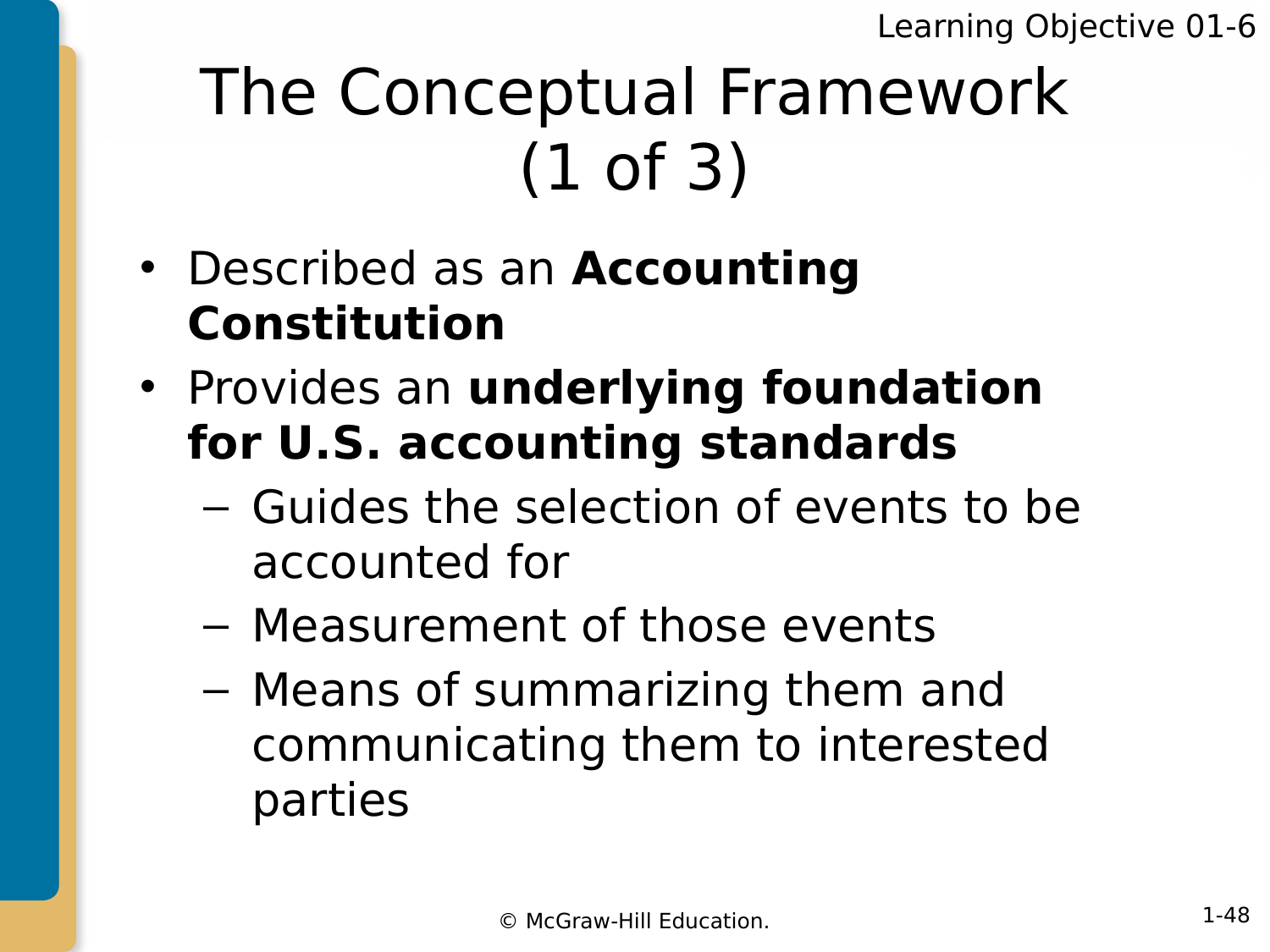

Learning Objective 01-6
# The Conceptual Framework (1 of 3)
Described as an Accounting Constitution
Provides an underlying foundation for U.S. accounting standards
Guides the selection of events to be accounted for
Measurement of those events
Means of summarizing them and communicating them to interested parties